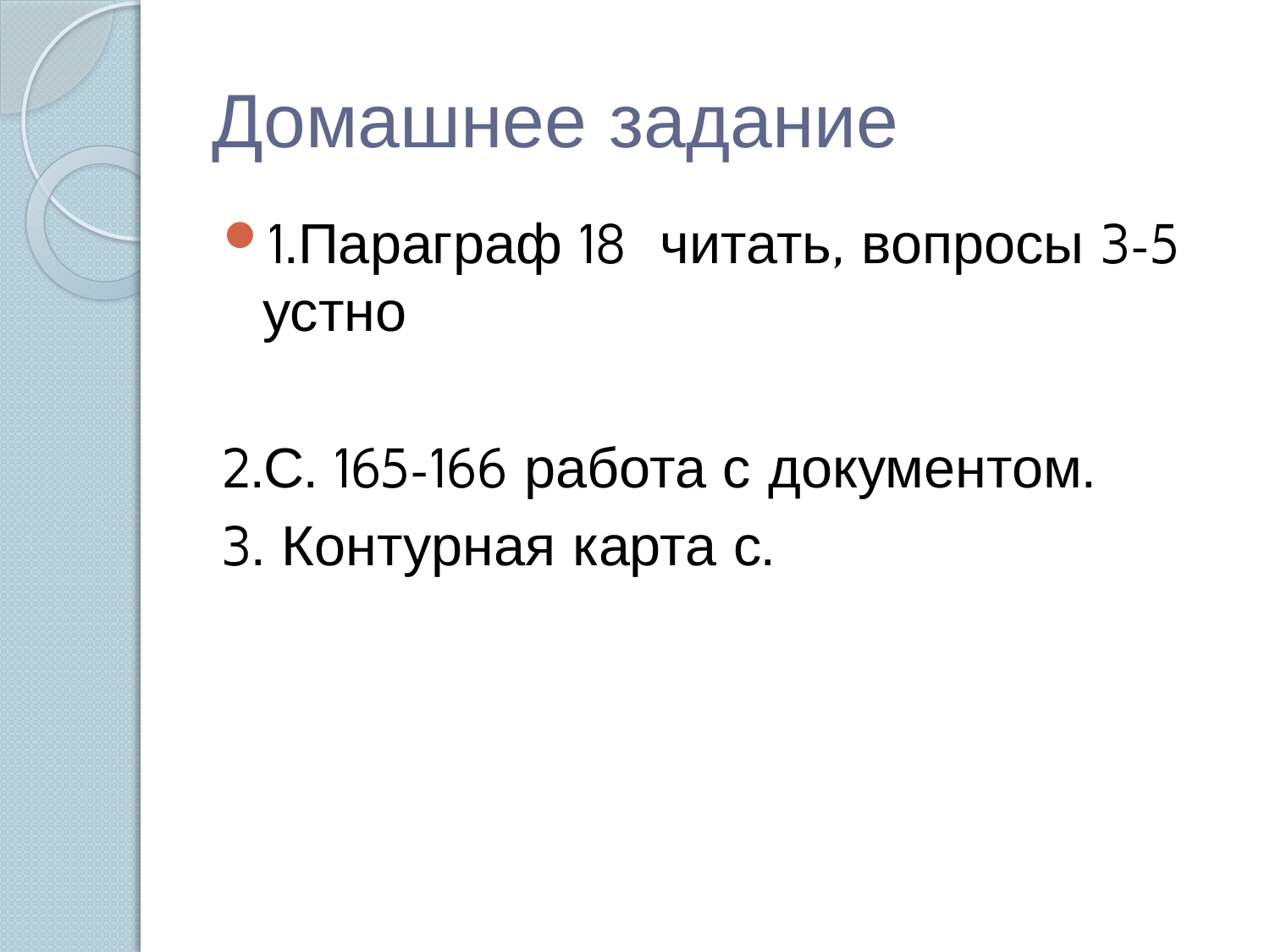

# Домашнее задание
1.Параграф 18  читать, вопросы 3-5 устно

2.С. 165-166 работа с документом.
3. Контурная карта с.